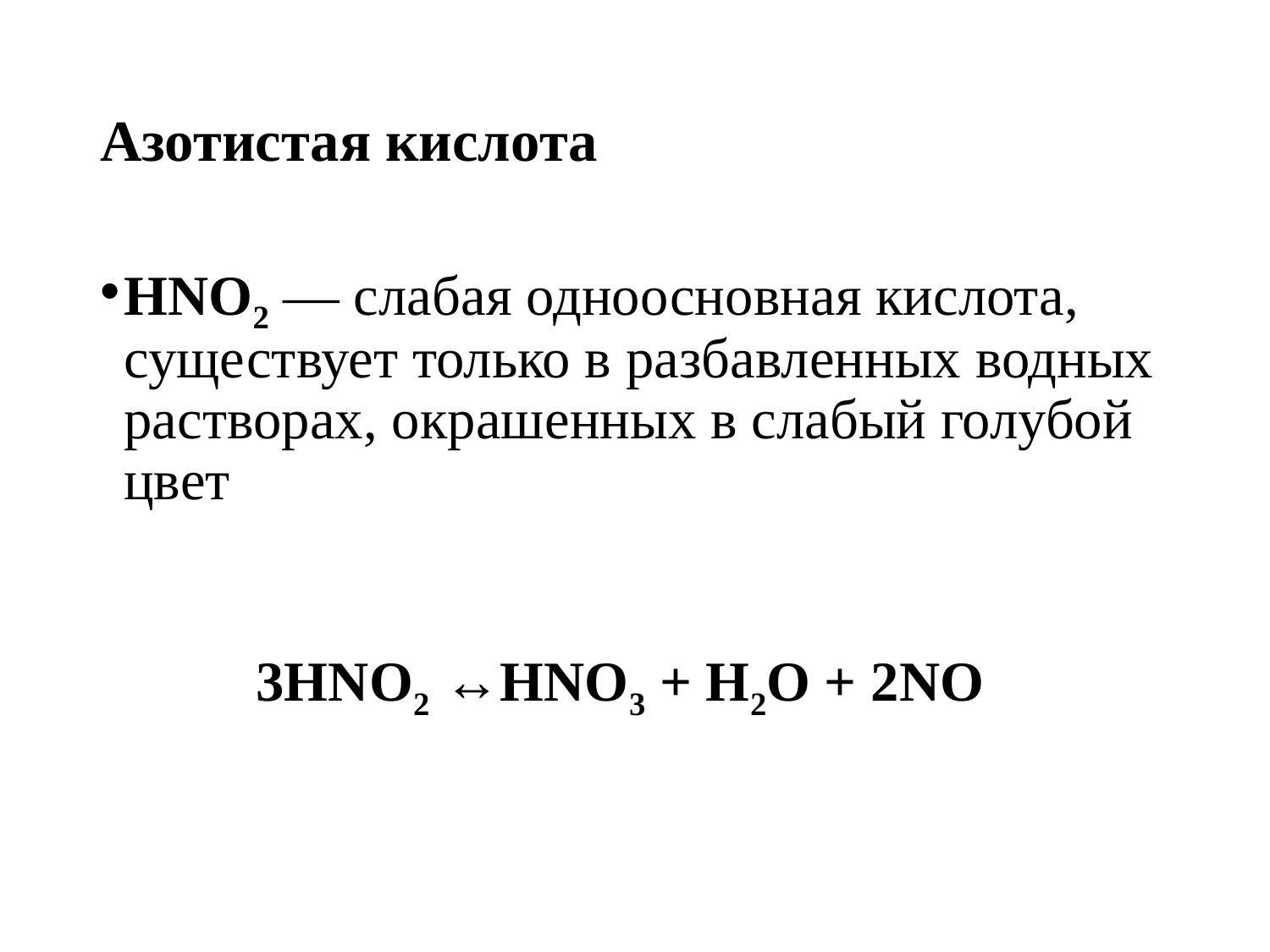

# Азотистая кислота
HNO2 — слабая одноосновная кислота, существует только в разбавленных водных растворах, окрашенных в слабый голубой цвет

           3НNO2 ↔HNO3 + H2O + 2NO